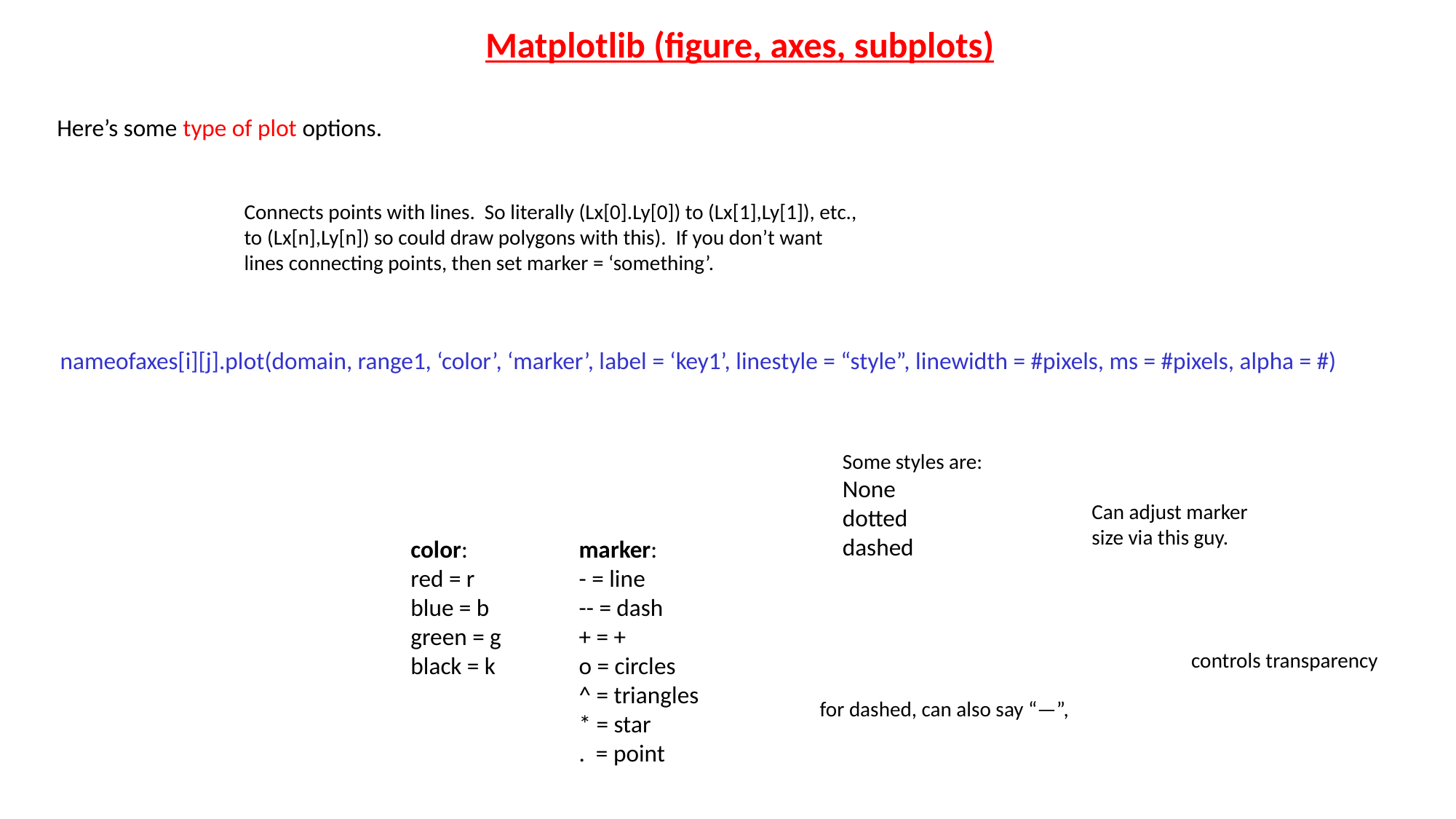

Matplotlib (figure, axes, subplots)
Here’s some type of plot options.
Connects points with lines.  So literally (Lx[0].Ly[0]) to (Lx[1],Ly[1]), etc., to (Lx[n],Ly[n]) so could draw polygons with this).  If you don’t want lines connecting points, then set marker = ‘something’.
nameofaxes[i][j].plot(domain, range1, ‘color’, ‘marker’, label = ‘key1’, linestyle = “style”, linewidth = #pixels, ms = #pixels, alpha = #)
Some styles are:
None
dotted
dashed
Can adjust marker size via this guy.
color:
red = r
blue = b
green = g
black = k
marker:
- = line
-- = dash
+ = +
o = circles
^ = triangles
* = star
.  = point
controls transparency
for dashed, can also say “—”,